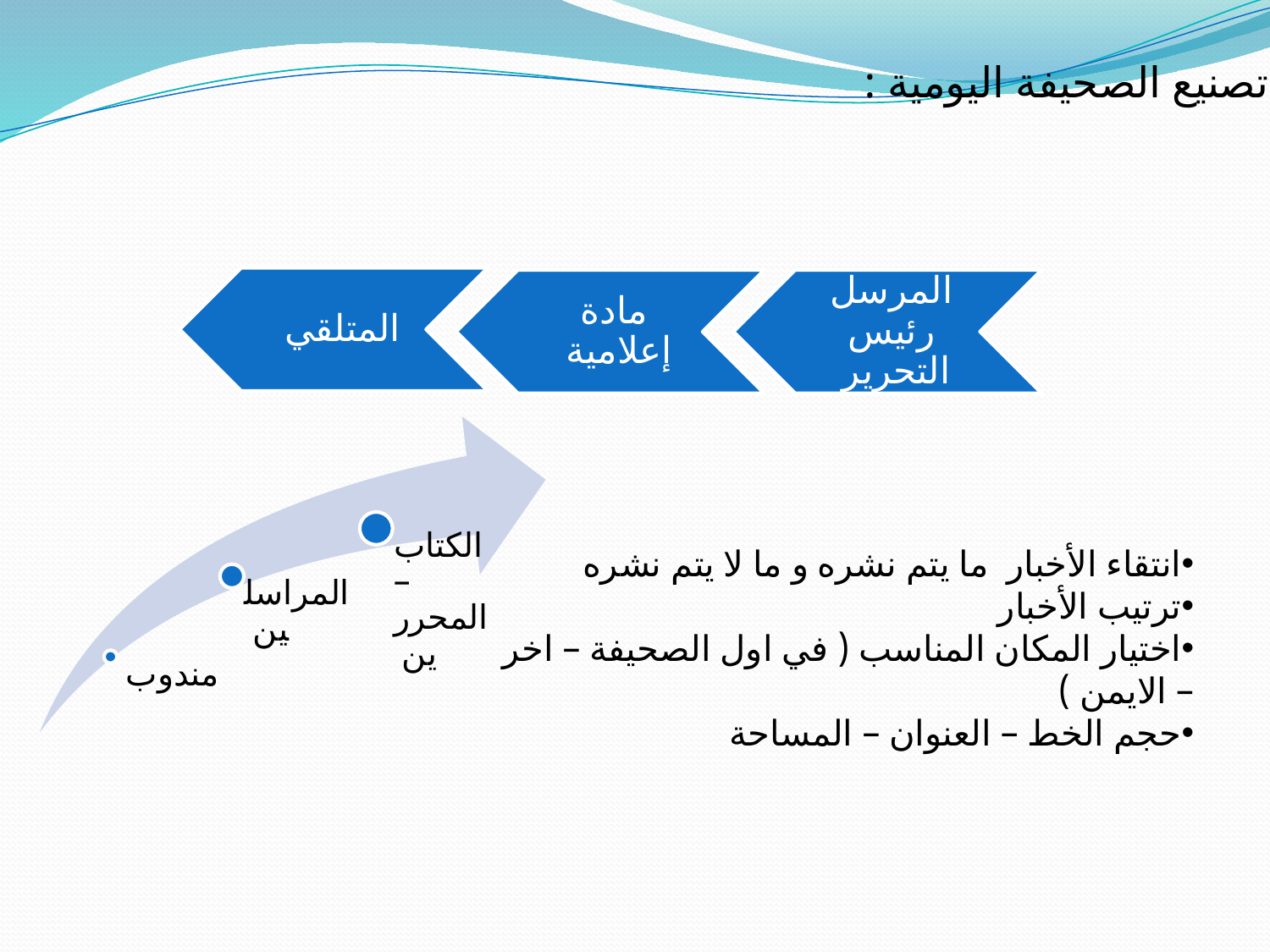

المرسل رئيس التحرير
مادة إعلامية
المتلقي
تصنيع الصحيفة اليومية :

مندوب
المراسلين
الكتاب – المحررين
انتقاء الأخبار  ما يتم نشره و ما لا يتم نشره
ترتيب الأخبار
اختيار المكان المناسب ( في اول الصحيفة – اخر – الايمن )
حجم الخط – العنوان – المساحة